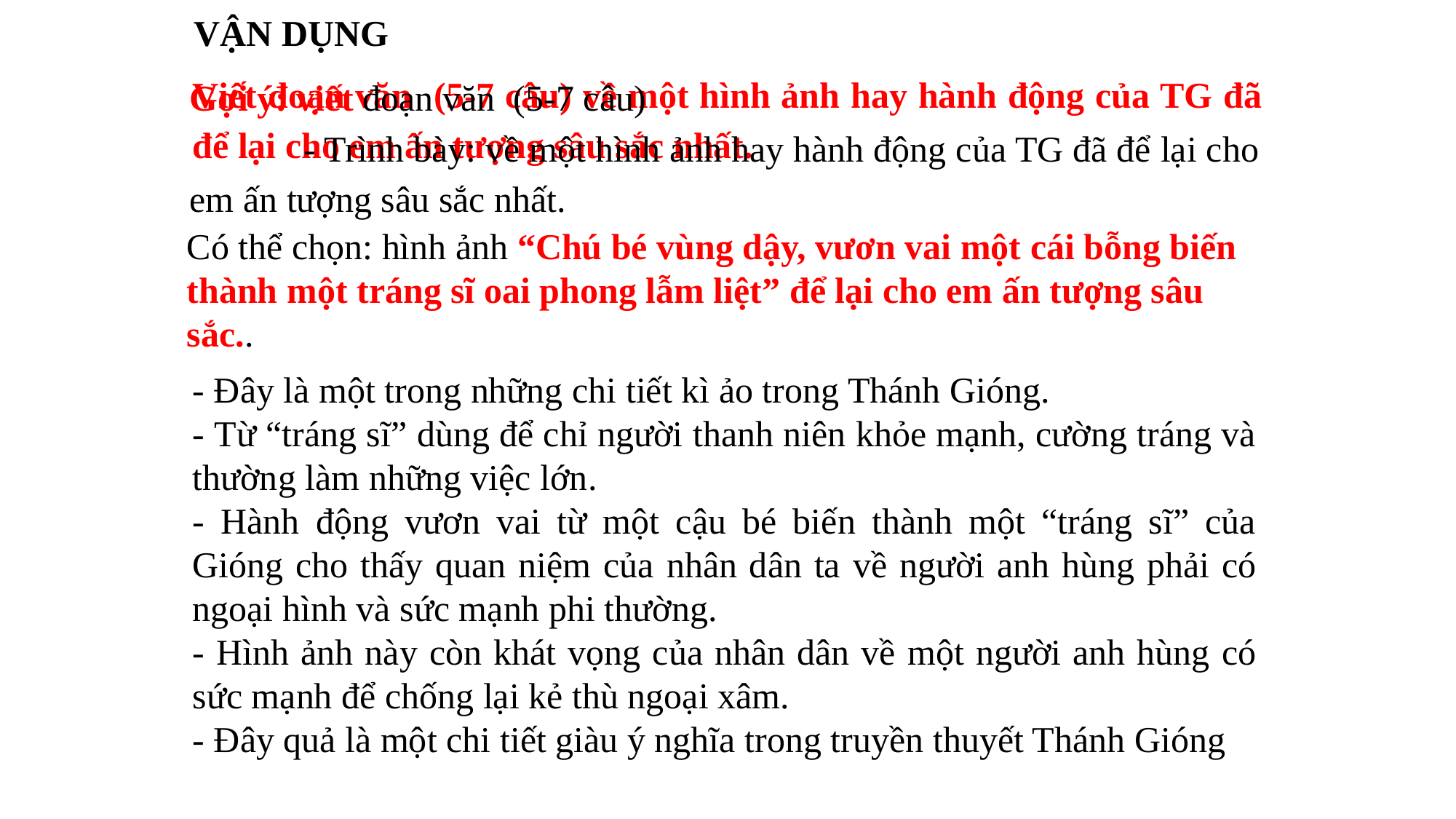

VẬN DỤNG
Viết đoạn văn  (5-7 câu) về một hình ảnh hay hành động của TG đã để lại cho em ấn tượng sâu sắc nhất.
Gợi ý: viết đoạn văn  (5-7 câu)
            - Trình bày: về một hình ảnh hay hành động của TG đã để lại cho em ấn tượng sâu sắc nhất.
Có thể chọn: hình ảnh “Chú bé vùng dậy, vươn vai một cái bỗng biến thành một tráng sĩ oai phong lẫm liệt” để lại cho em ấn tượng sâu sắc..
- Đây là một trong những chi tiết kì ảo trong Thánh Gióng.
- Từ “tráng sĩ” dùng để chỉ người thanh niên khỏe mạnh, cường tráng và thường làm những việc lớn.
- Hành động vươn vai từ một cậu bé biến thành một “tráng sĩ” của Gióng cho thấy quan niệm của nhân dân ta về người anh hùng phải có ngoại hình và sức mạnh phi thường.
- Hình ảnh này còn khát vọng của nhân dân về một người anh hùng có sức mạnh để chống lại kẻ thù ngoại xâm.
- Đây quả là một chi tiết giàu ý nghĩa trong truyền thuyết Thánh Gióng